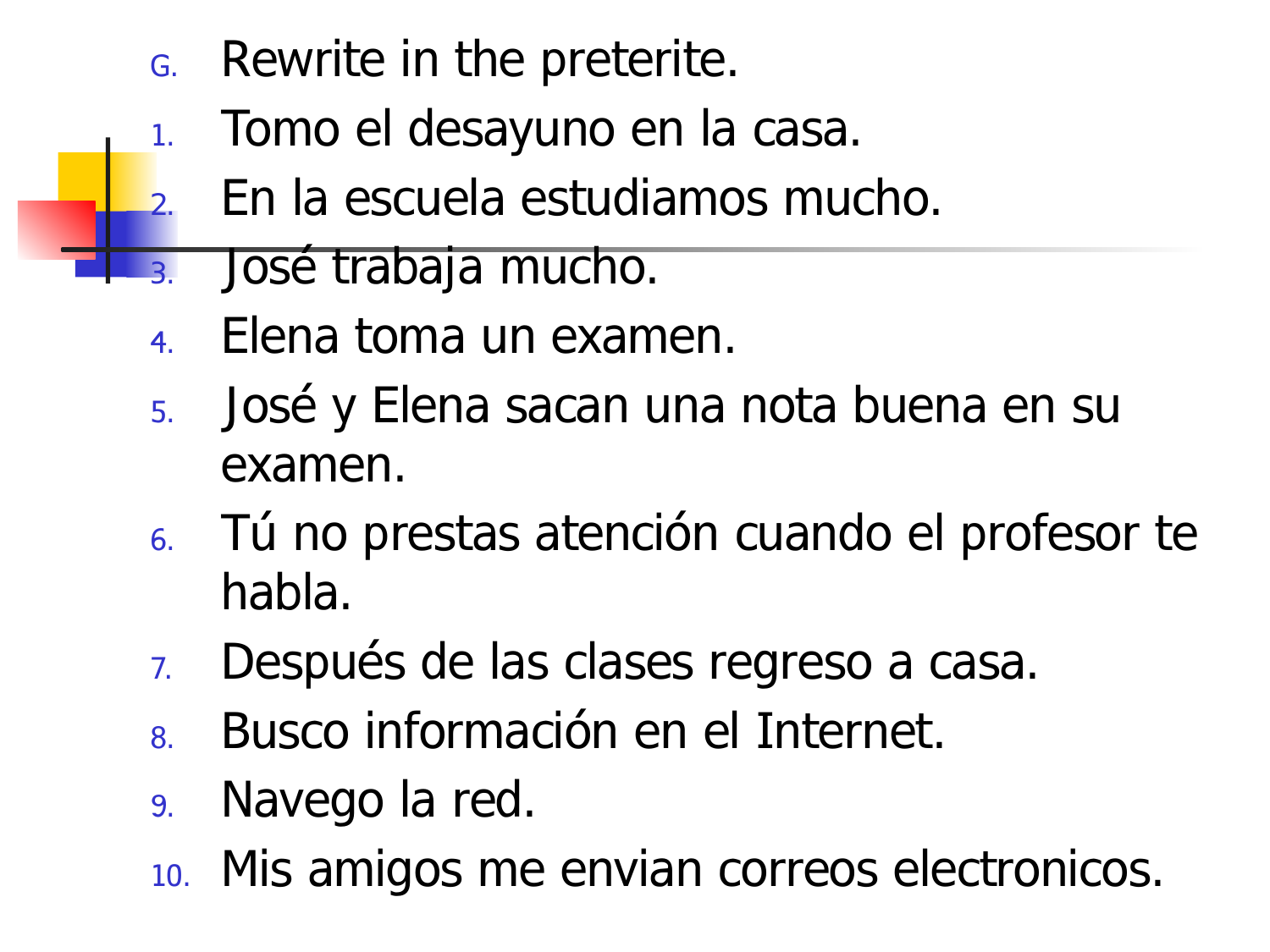

Rewrite in the preterite.
Tomo el desayuno en la casa.
En la escuela estudiamos mucho.
José trabaja mucho.
Elena toma un examen.
José y Elena sacan una nota buena en su examen.
Tú no prestas atención cuando el profesor te habla.
Después de las clases regreso a casa.
Busco información en el Internet.
Navego la red.
Mis amigos me envian correos electronicos.